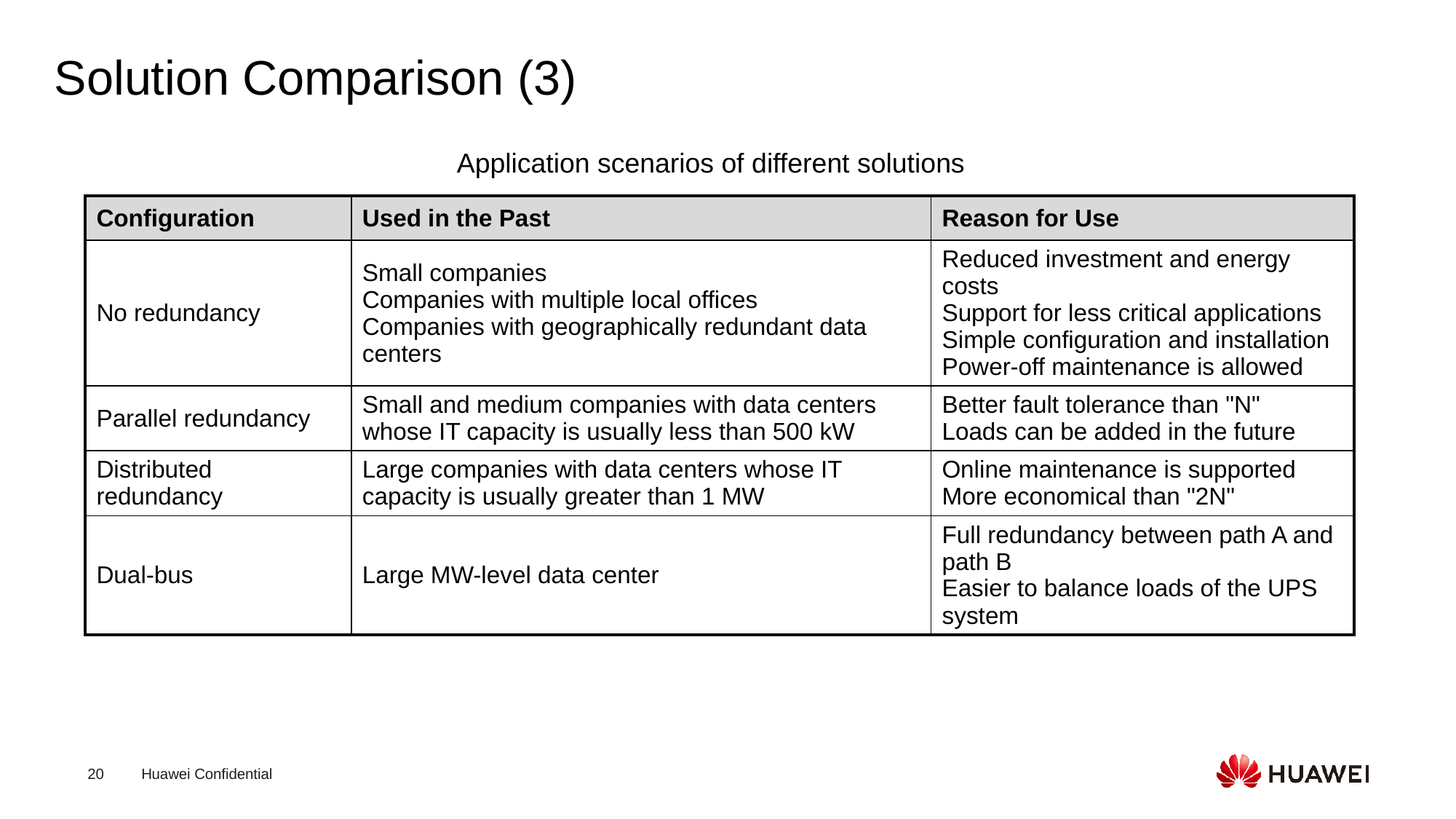

# Solution Comparison (3)
Application scenarios of different solutions
| Configuration | Used in the Past | Reason for Use |
| --- | --- | --- |
| No redundancy | Small companies Companies with multiple local offices Companies with geographically redundant data centers | Reduced investment and energy costs Support for less critical applications Simple configuration and installation Power-off maintenance is allowed |
| Parallel redundancy | Small and medium companies with data centers whose IT capacity is usually less than 500 kW | Better fault tolerance than "N" Loads can be added in the future |
| Distributed redundancy | Large companies with data centers whose IT capacity is usually greater than 1 MW | Online maintenance is supported More economical than "2N" |
| Dual-bus | Large MW-level data center | Full redundancy between path A and path B Easier to balance loads of the UPS system |